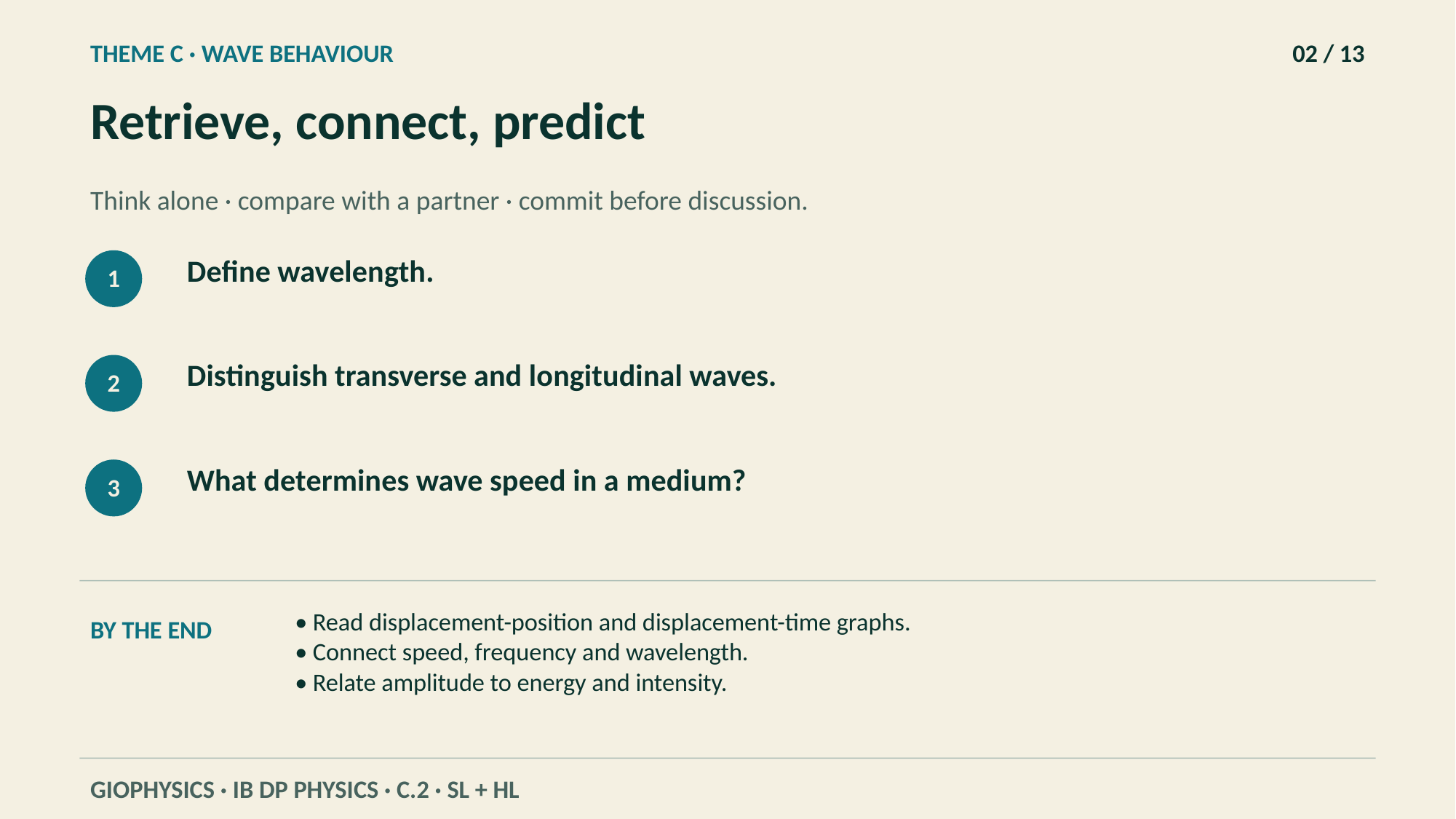

THEME C · WAVE BEHAVIOUR
02 / 13
Retrieve, connect, predict
Think alone · compare with a partner · commit before discussion.
Define wavelength.

1
Distinguish transverse and longitudinal waves.

2
What determines wave speed in a medium?

3

• Read displacement-position and displacement-time graphs.
• Connect speed, frequency and wavelength.
• Relate amplitude to energy and intensity.
BY THE END

GIOPHYSICS · IB DP PHYSICS · C.2 · SL + HL